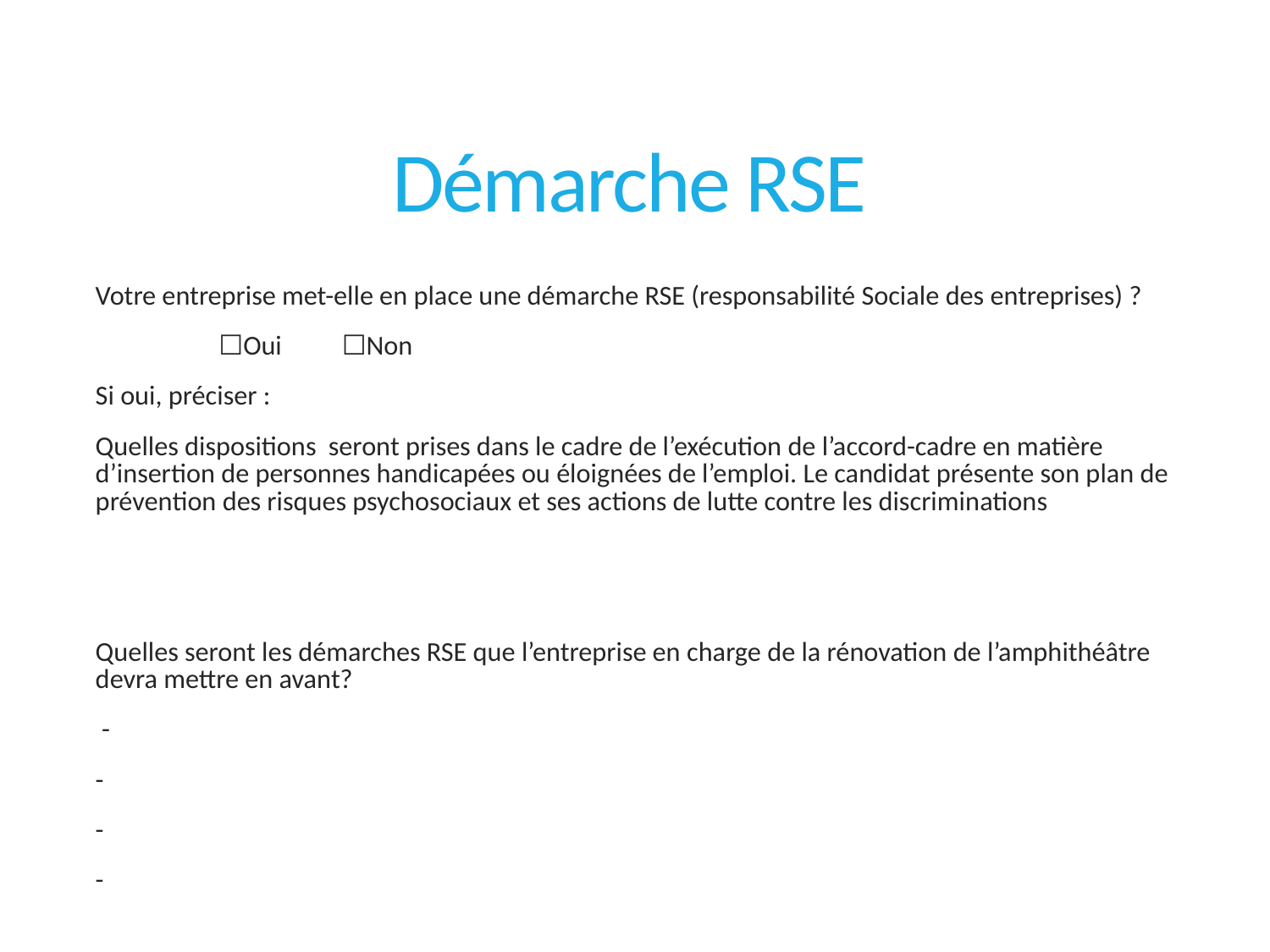

# Démarche RSE
Votre entreprise met-elle en place une démarche RSE (responsabilité Sociale des entreprises) ?
			☐Oui		☐Non
Si oui, préciser :
Quelles dispositions  seront prises dans le cadre de l’exécution de l’accord-cadre en matière d’insertion de personnes handicapées ou éloignées de l’emploi. Le candidat présente son plan de prévention des risques psychosociaux et ses actions de lutte contre les discriminations

Quelles seront les démarches RSE que l’entreprise en charge de la rénovation de l’amphithéâtre devra mettre en avant?
 -
-
-
-